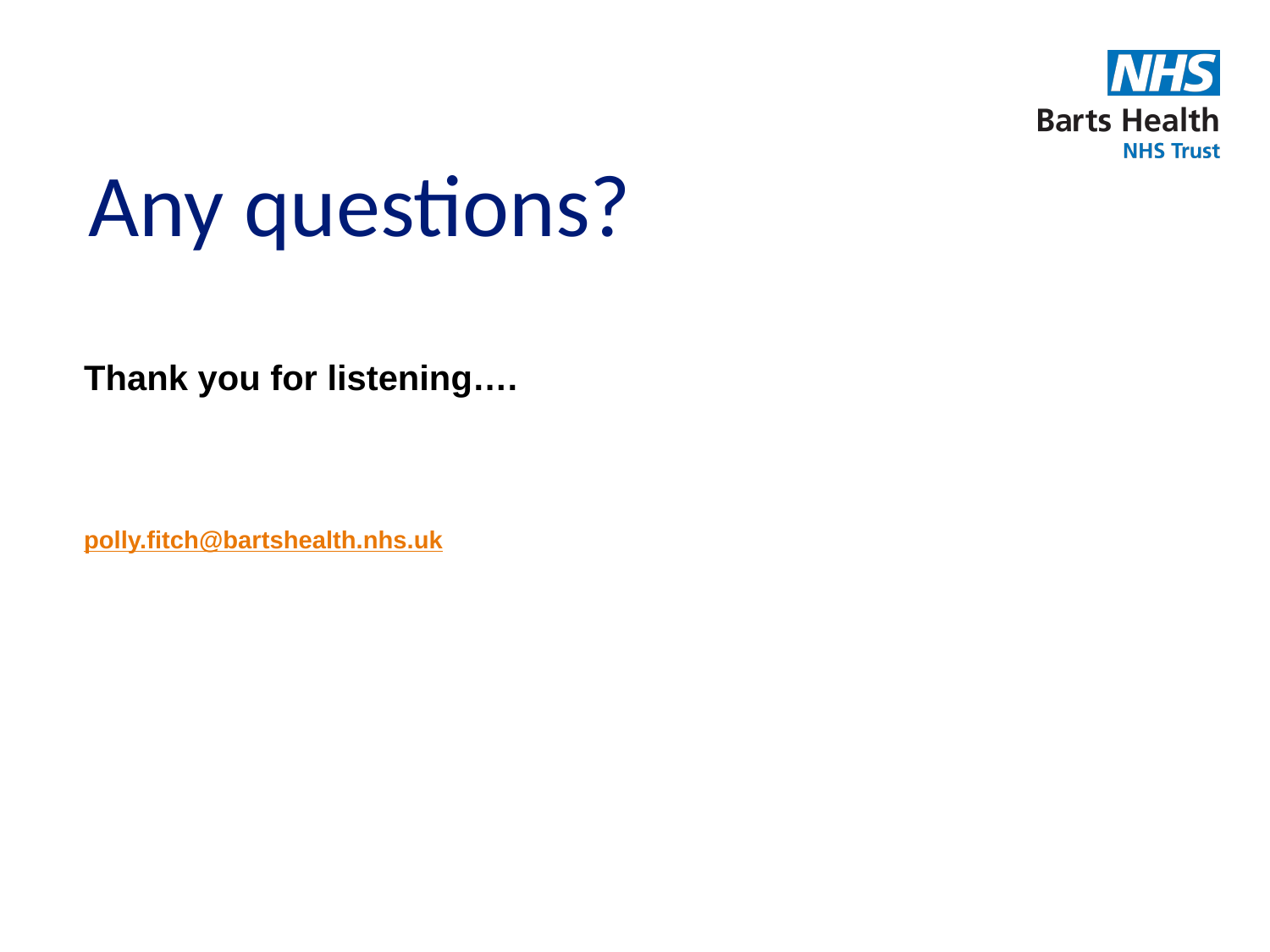

# Any questions?
Thank you for listening….

polly.fitch@bartshealth.nhs.uk